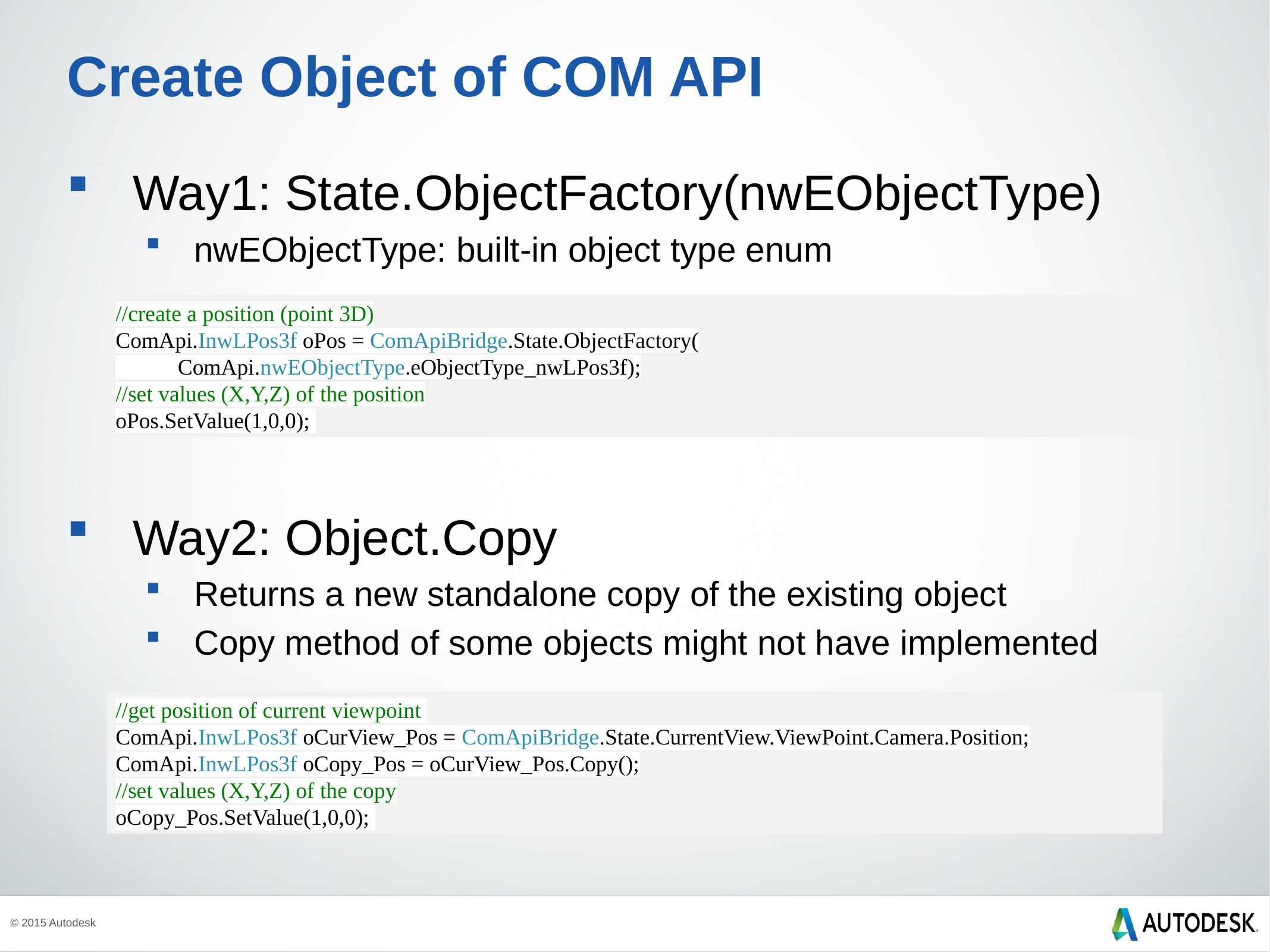

# Create Object of COM API
Way1: State.ObjectFactory(nwEObjectType)
nwEObjectType: built-in object type enum

Way2: Object.Copy
Returns a new standalone copy of the existing object
Copy method of some objects might not have implemented

//create a position (point 3D)
ComApi.InwLPos3f oPos = ComApiBridge.State.ObjectFactory(
           ComApi.nwEObjectType.eObjectType_nwLPos3f);
//set values (X,Y,Z) of the position
oPos.SetValue(1,0,0);
//get position of current viewpoint
ComApi.InwLPos3f oCurView_Pos = ComApiBridge.State.CurrentView.ViewPoint.Camera.Position;
ComApi.InwLPos3f oCopy_Pos = oCurView_Pos.Copy();
//set values (X,Y,Z) of the copy
oCopy_Pos.SetValue(1,0,0);